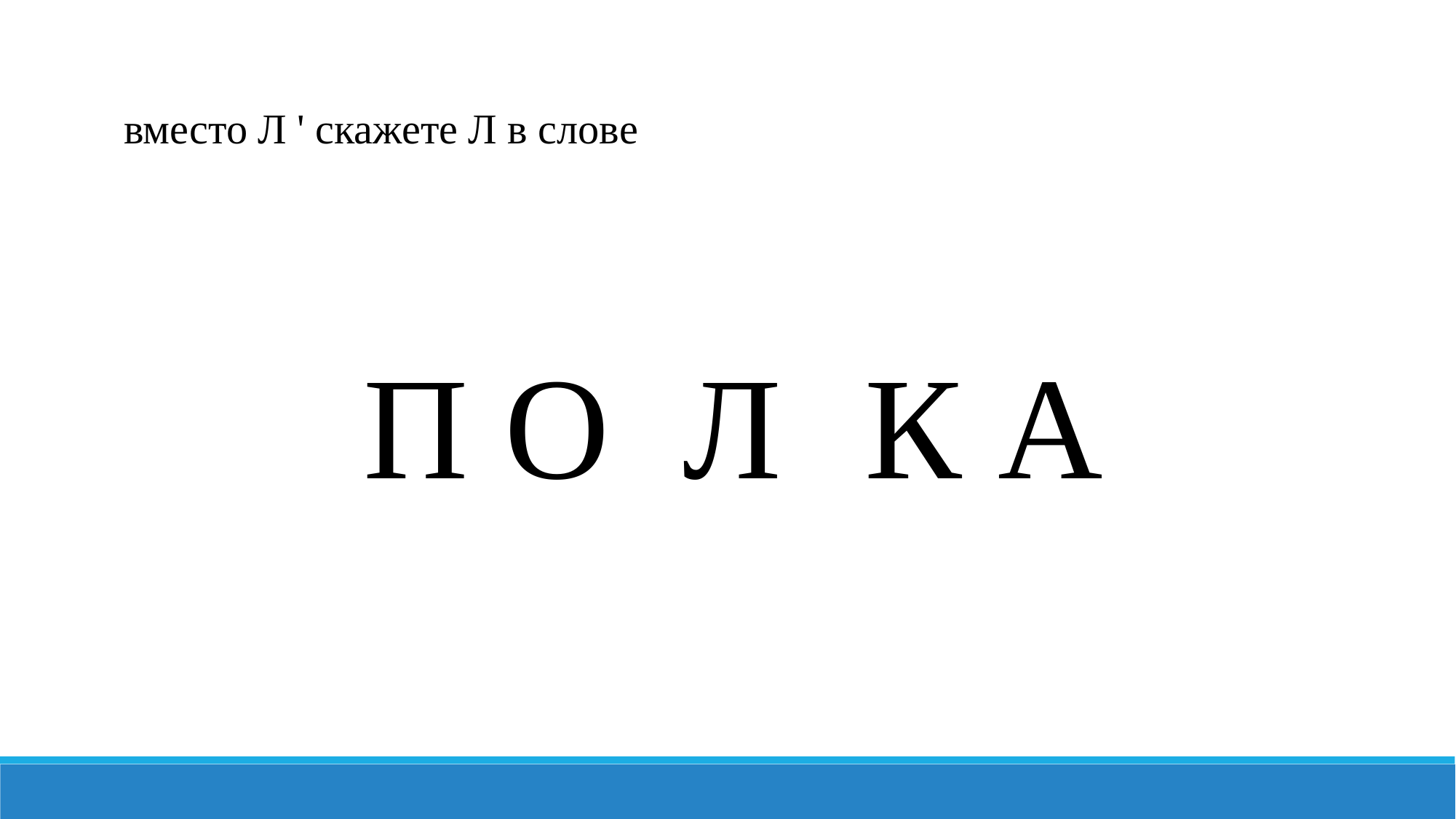

вместо Л ' скажете Л в слове
П О ЛЬ К А
Л